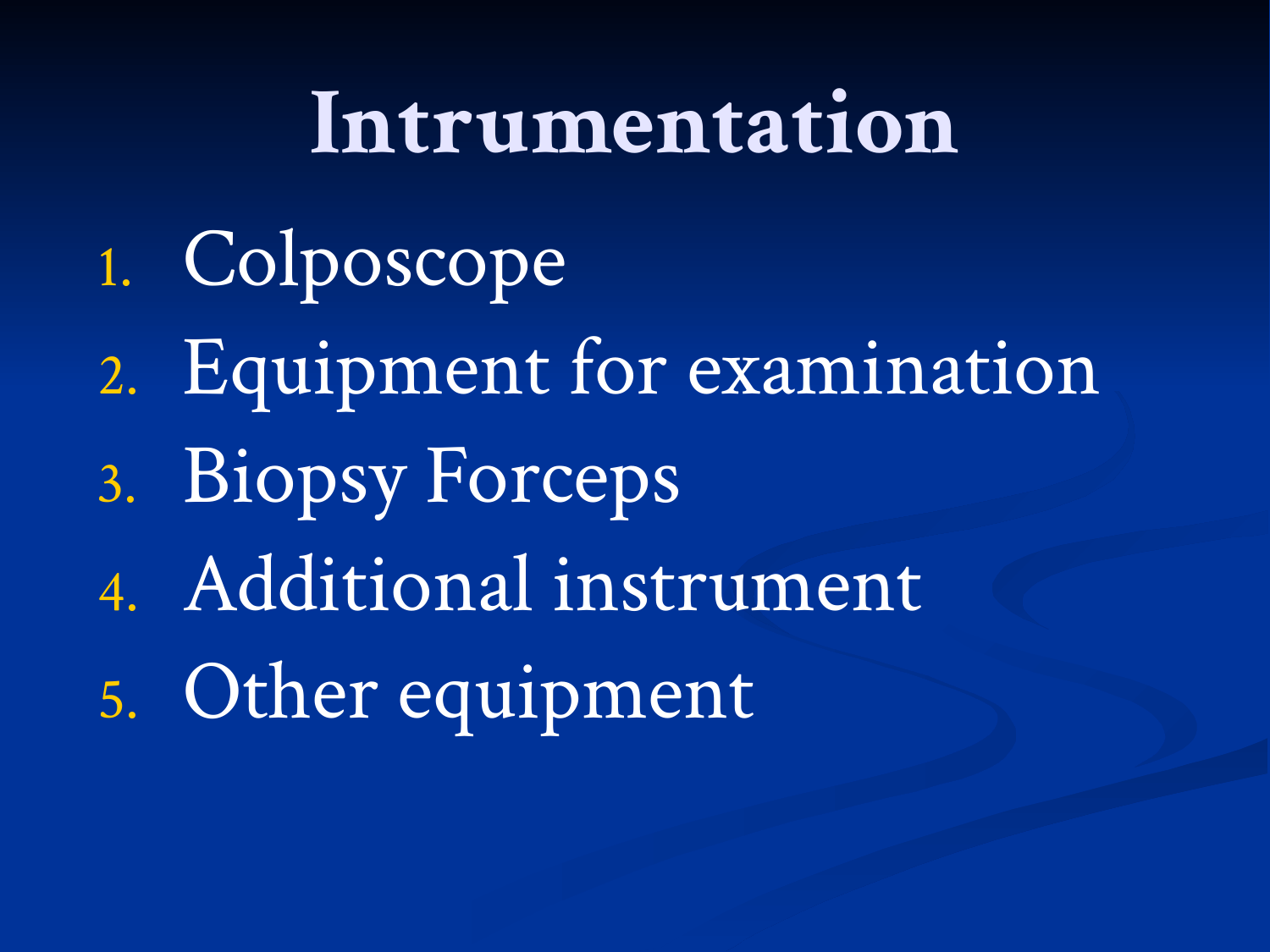

# Intrumentation
Colposcope
Equipment for examination
Biopsy Forceps
Additional instrument
Other equipment